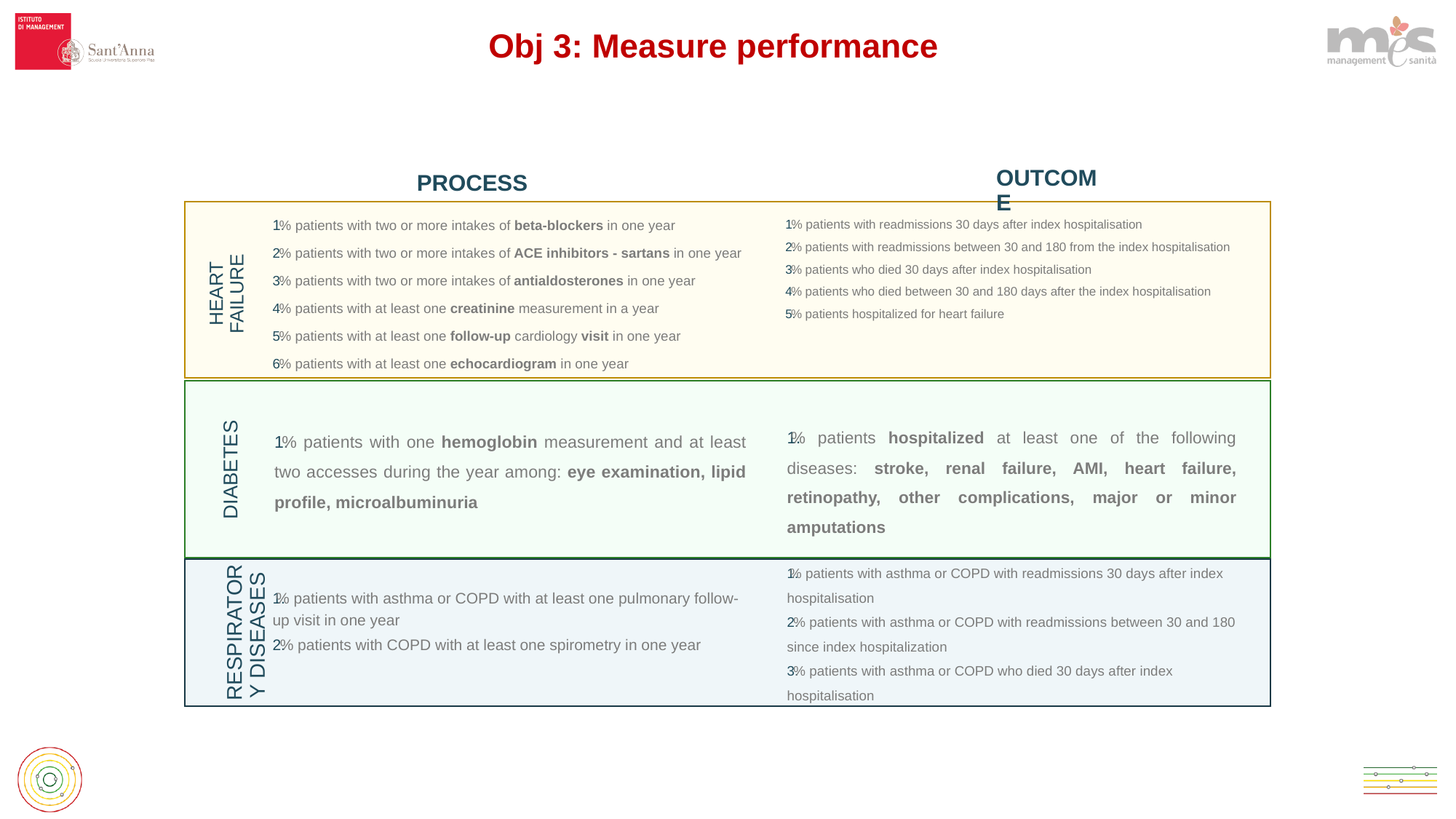

# Obj 3: Measure performance
OUTCOME
PROCESS
 % patients with two or more intakes of beta-blockers in one year
 % patients with two or more intakes of ACE inhibitors - sartans in one year
 % patients with two or more intakes of antialdosterones in one year
 % patients with at least one creatinine measurement in a year
 % patients with at least one follow-up cardiology visit in one year
 % patients with at least one echocardiogram in one year

 % patients with readmissions 30 days after index hospitalisation
 % patients with readmissions between 30 and 180 from the index hospitalisation
 % patients who died 30 days after index hospitalisation
 % patients who died between 30 and 180 days after the index hospitalisation
 % patients hospitalized for heart failure

HEART FAILURE

% patients with one hemoglobin measurement and at least two accesses during the year among: eye examination, lipid profile, microalbuminuria

% patients hospitalized at least one of the following diseases: stroke, renal failure, AMI, heart failure, retinopathy, other complications, major or minor amputations
DIABETES

% patients with asthma or COPD with readmissions 30 days after index hospitalisation
 % patients with asthma or COPD with readmissions between 30 and 180 since index hospitalization
 % patients with asthma or COPD who died 30 days after index hospitalisation

% patients with asthma or COPD with at least one pulmonary follow-up visit in one year
 % patients with COPD with at least one spirometry in one year
 RESPIRATORY DISEASES